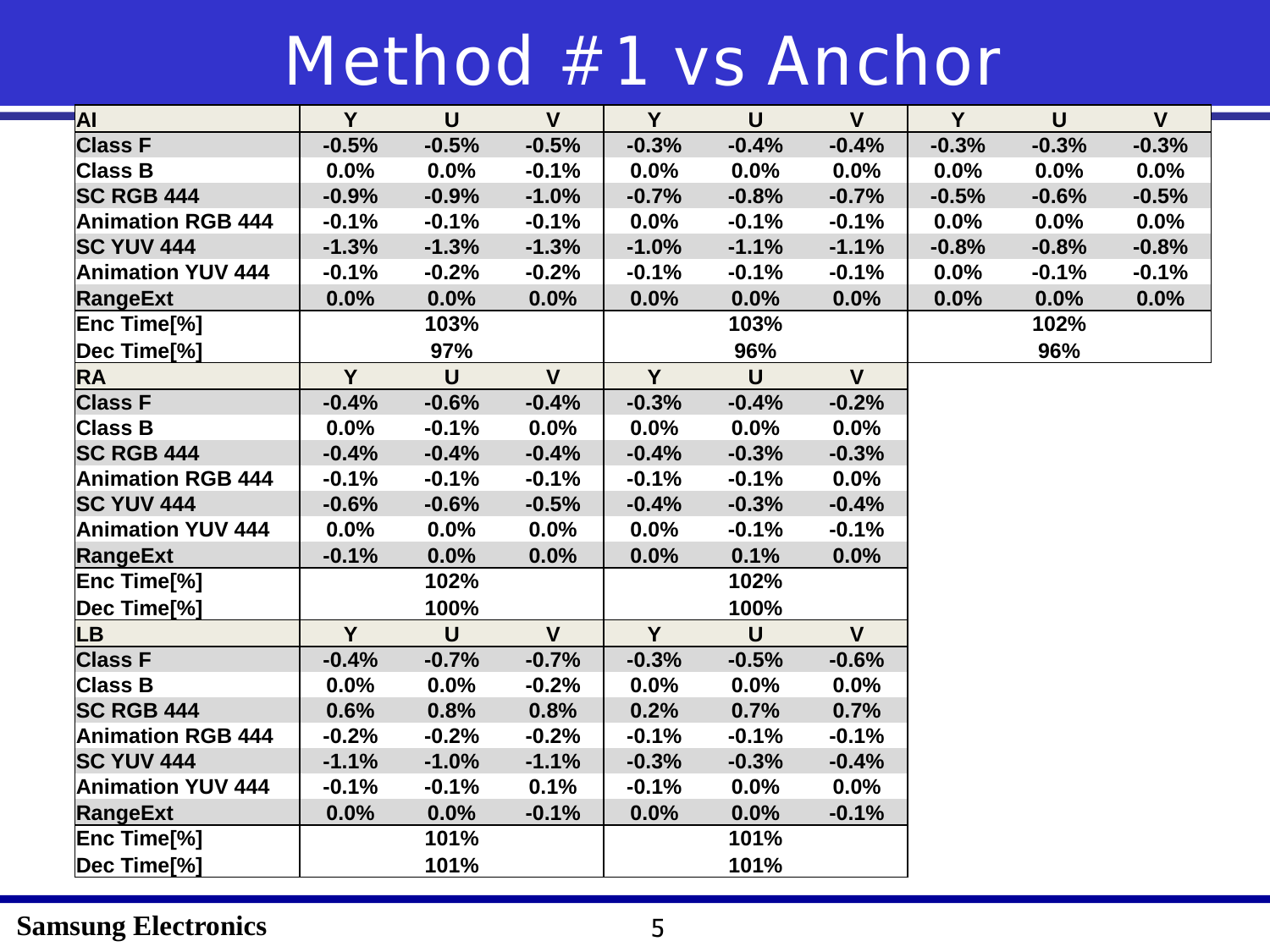

# Method #1 vs Anchor
| AI | Y | U | V | Y | U | V | Y | U | V |
| --- | --- | --- | --- | --- | --- | --- | --- | --- | --- |
| Class F | -0.5% | -0.5% | -0.5% | -0.3% | -0.4% | -0.4% | -0.3% | -0.3% | -0.3% |
| Class B | 0.0% | 0.0% | -0.1% | 0.0% | 0.0% | 0.0% | 0.0% | 0.0% | 0.0% |
| SC RGB 444 | -0.9% | -0.9% | -1.0% | -0.7% | -0.8% | -0.7% | -0.5% | -0.6% | -0.5% |
| Animation RGB 444 | -0.1% | -0.1% | -0.1% | 0.0% | -0.1% | -0.1% | 0.0% | 0.0% | 0.0% |
| SC YUV 444 | -1.3% | -1.3% | -1.3% | -1.0% | -1.1% | -1.1% | -0.8% | -0.8% | -0.8% |
| Animation YUV 444 | -0.1% | -0.2% | -0.2% | -0.1% | -0.1% | -0.1% | 0.0% | -0.1% | -0.1% |
| RangeExt | 0.0% | 0.0% | 0.0% | 0.0% | 0.0% | 0.0% | 0.0% | 0.0% | 0.0% |
| Enc Time[%] | 103% |  |  | 103% |  |  | 102% |  |  |
| Dec Time[%] | 97% |  |  | 96% |  |  | 96% |  |  |
| RA | Y | U | V | Y | U | V |  |  |  |
| Class F | -0.4% | -0.6% | -0.4% | -0.3% | -0.4% | -0.2% |  |  |  |
| Class B | 0.0% | -0.1% | 0.0% | 0.0% | 0.0% | 0.0% |  |  |  |
| SC RGB 444 | -0.4% | -0.4% | -0.4% | -0.4% | -0.3% | -0.3% |  |  |  |
| Animation RGB 444 | -0.1% | -0.1% | -0.1% | -0.1% | -0.1% | 0.0% |  |  |  |
| SC YUV 444 | -0.6% | -0.6% | -0.5% | -0.4% | -0.3% | -0.4% |  |  |  |
| Animation YUV 444 | 0.0% | 0.0% | 0.0% | 0.0% | -0.1% | -0.1% |  |  |  |
| RangeExt | -0.1% | 0.0% | 0.0% | 0.0% | 0.1% | 0.0% |  |  |  |
| Enc Time[%] | 102% |  |  | 102% |  |  |  |  |  |
| Dec Time[%] | 100% |  |  | 100% |  |  |  |  |  |
| LB | Y | U | V | Y | U | V |  |  |  |
| Class F | -0.4% | -0.7% | -0.7% | -0.3% | -0.5% | -0.6% |  |  |  |
| Class B | 0.0% | 0.0% | -0.2% | 0.0% | 0.0% | 0.0% |  |  |  |
| SC RGB 444 | 0.6% | 0.8% | 0.8% | 0.2% | 0.7% | 0.7% |  |  |  |
| Animation RGB 444 | -0.2% | -0.2% | -0.2% | -0.1% | -0.1% | -0.1% |  |  |  |
| SC YUV 444 | -1.1% | -1.0% | -1.1% | -0.3% | -0.3% | -0.4% |  |  |  |
| Animation YUV 444 | -0.1% | -0.1% | 0.1% | -0.1% | 0.0% | 0.0% |  |  |  |
| RangeExt | 0.0% | 0.0% | -0.1% | 0.0% | 0.0% | -0.1% |  |  |  |
| Enc Time[%] | 101% |  |  | 101% |  |  |  |  |  |
| Dec Time[%] | 101% |  |  | 101% |  |  |  |  |  |
5